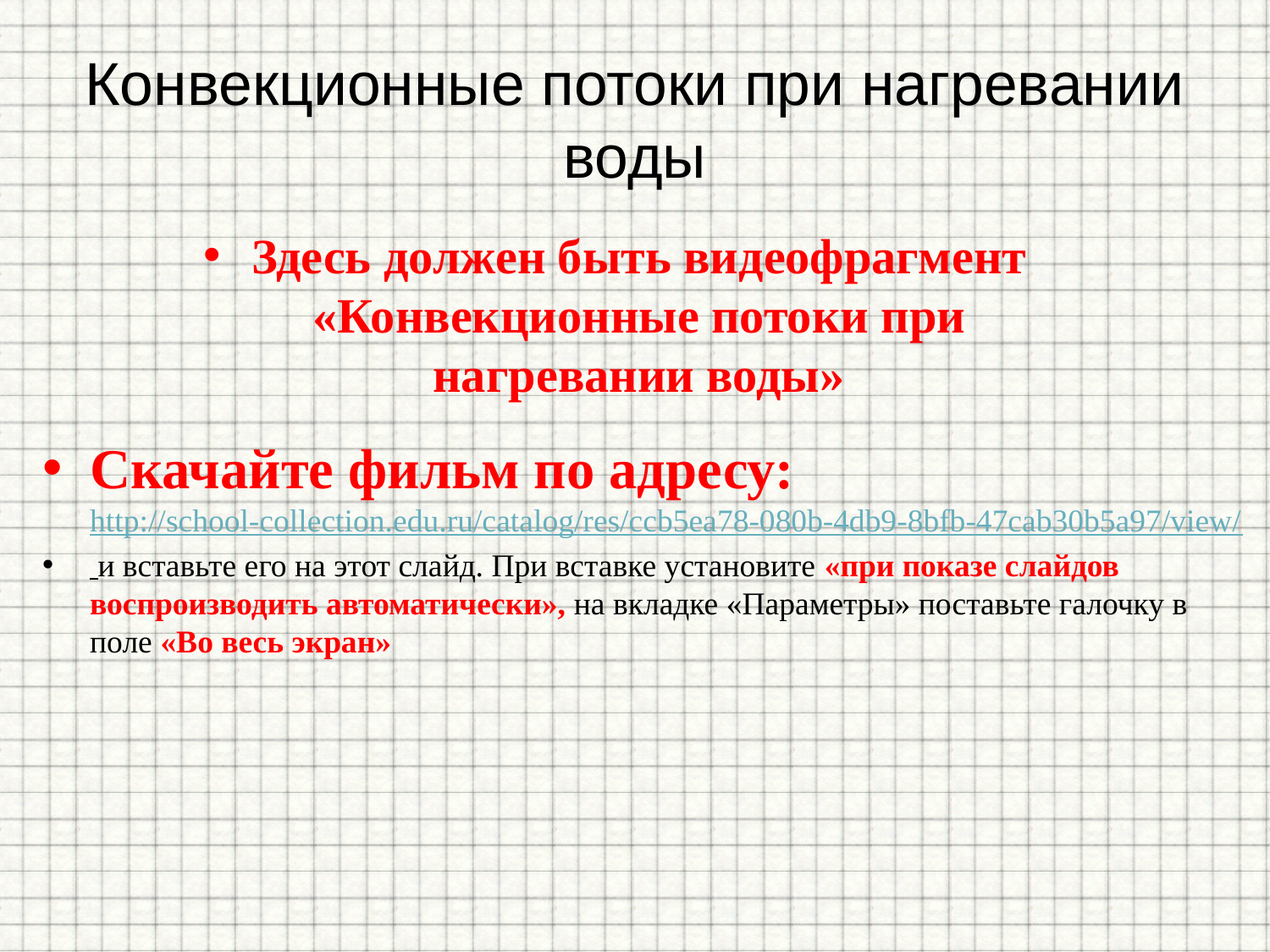

# Конвекционные потоки при нагревании воды
Здесь должен быть видеофрагмент «Конвекционные потоки при нагревании воды»
Скачайте фильм по адресу: http://school-collection.edu.ru/catalog/res/ccb5ea78-080b-4db9-8bfb-47cab30b5a97/view/
 и вставьте его на этот слайд. При вставке установите «при показе слайдов воспроизводить автоматически», на вкладке «Параметры» поставьте галочку в поле «Во весь экран»